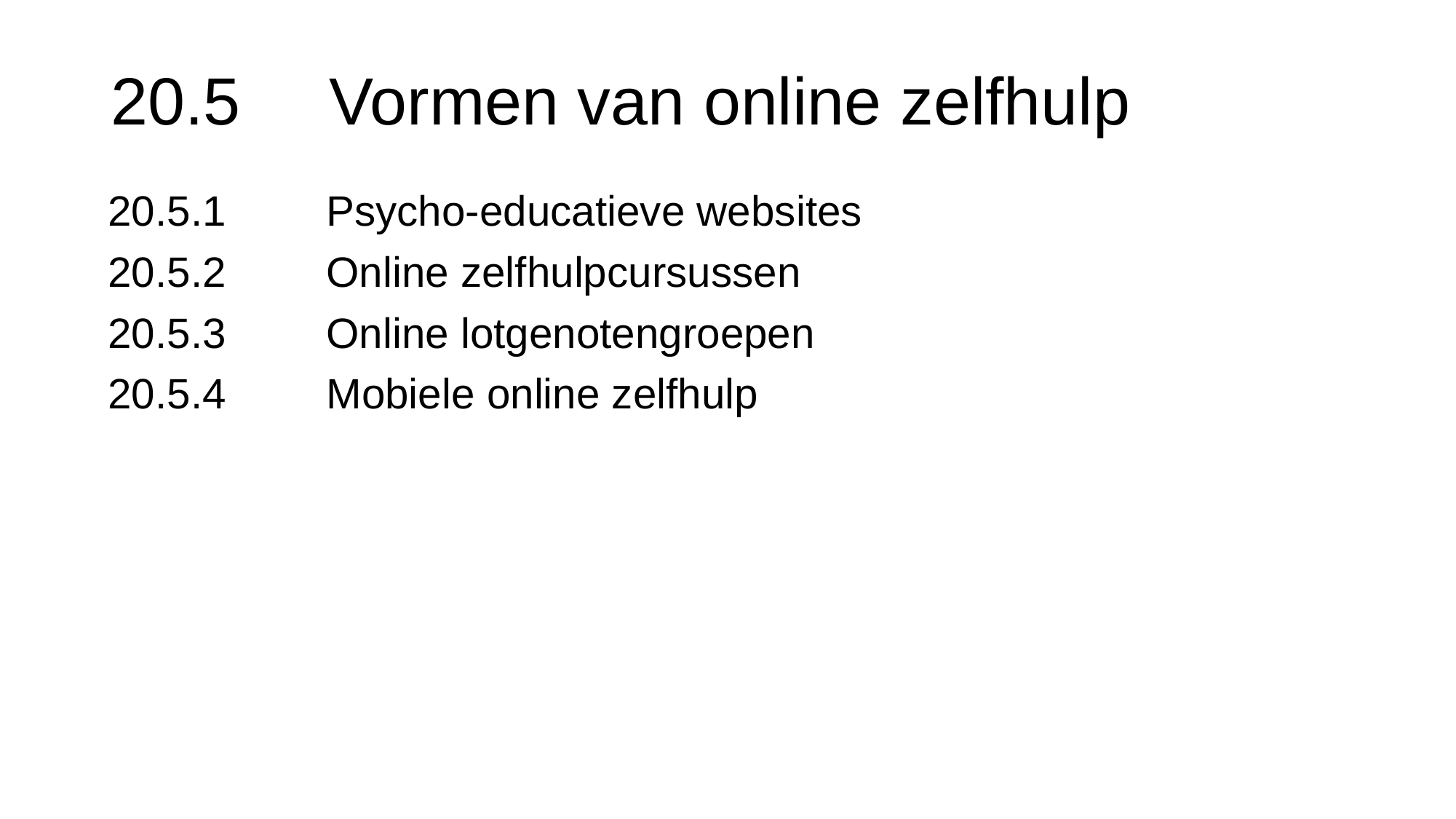

# 20.5	Vormen van online zelfhulp
20.5.1	Psycho-educatieve websites
20.5.2	Online zelfhulpcursussen
20.5.3	Online lotgenotengroepen
20.5.4	Mobiele online zelfhulp